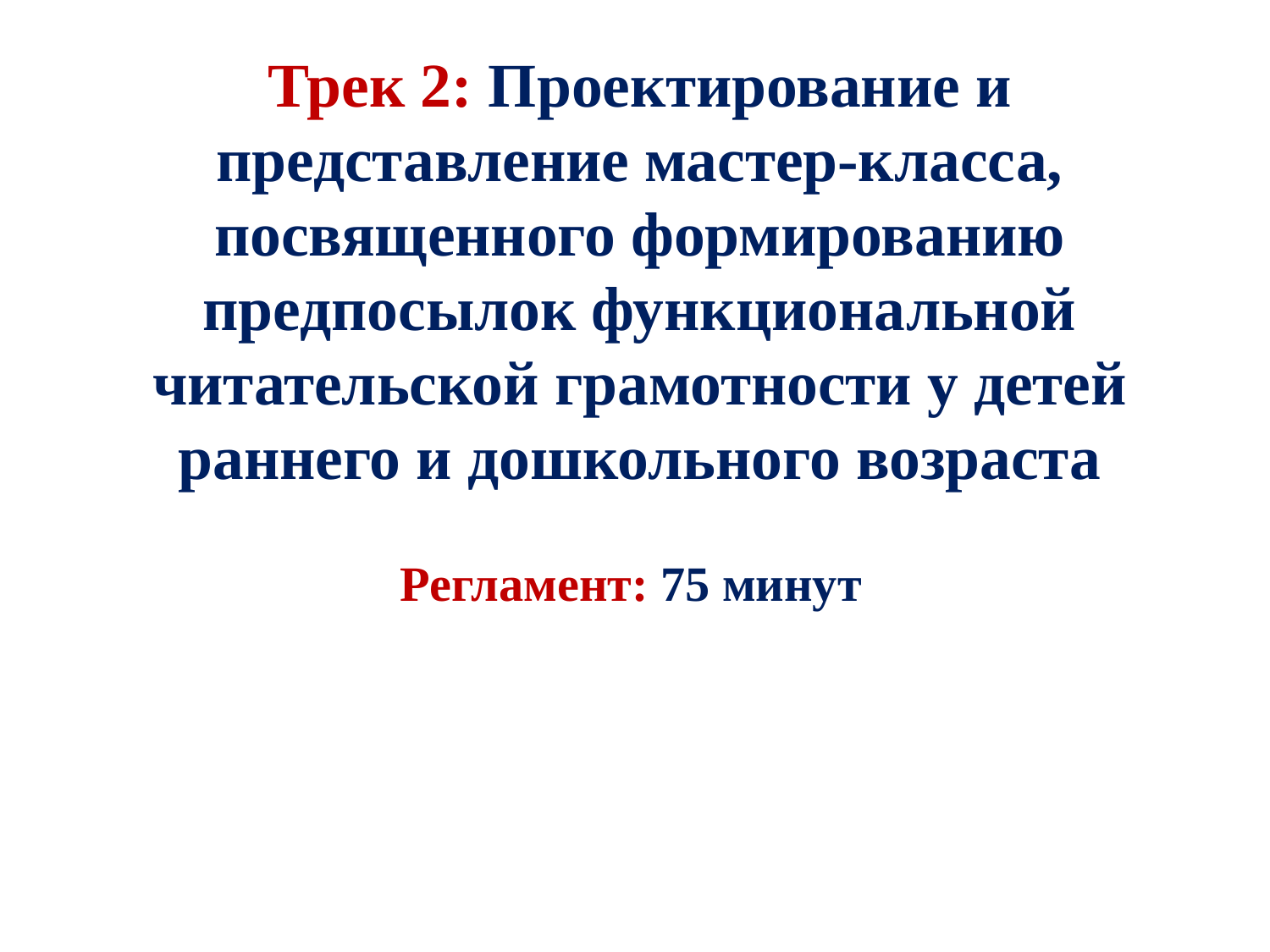

# Трек 2: Проектирование и представление мастер-класса, посвященного формированию предпосылок функциональной читательской грамотности у детей раннего и дошкольного возраста
Регламент: 75 минут